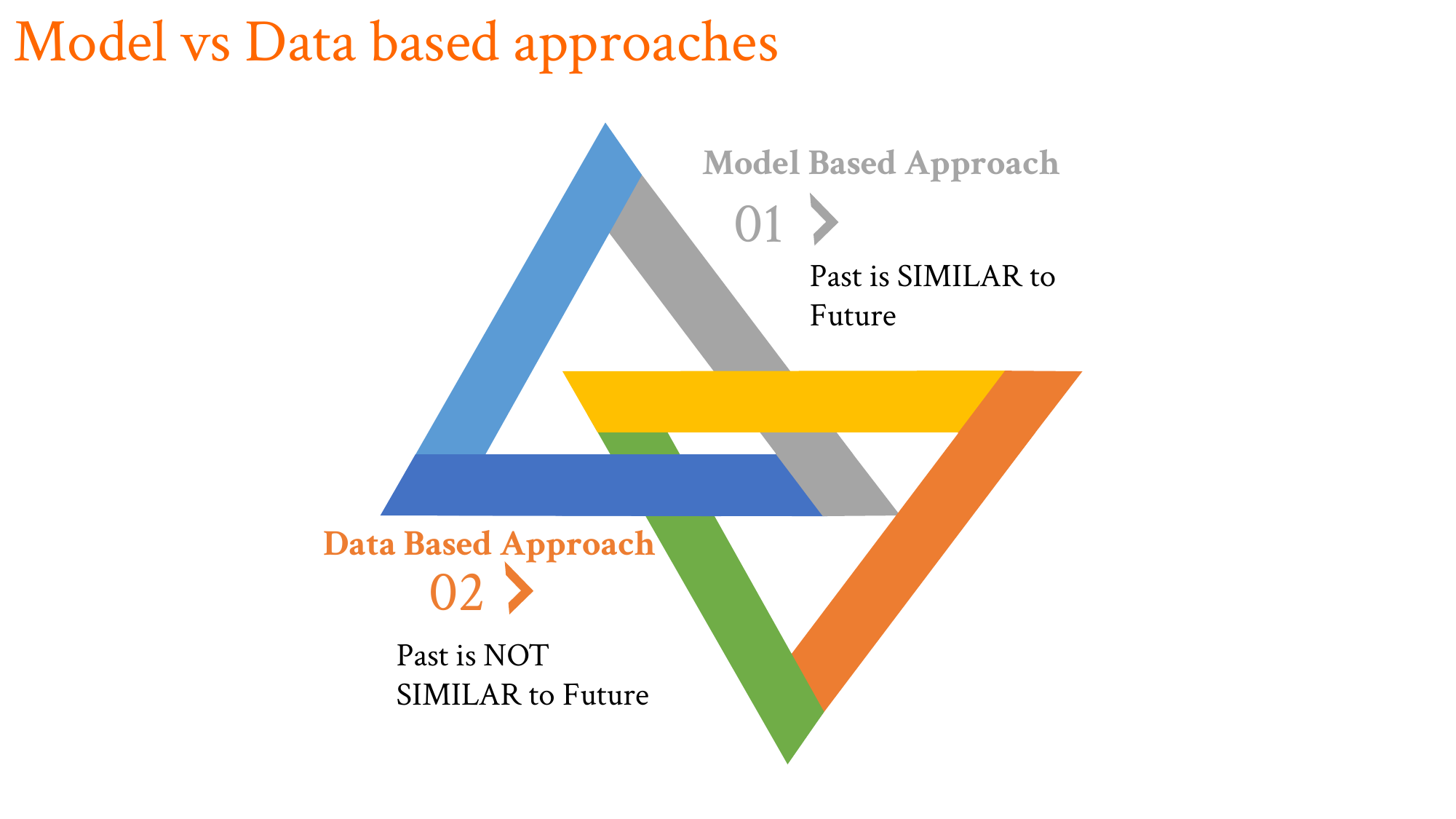

# Model vs Data based approaches

Model Based Approach
01

Past is SIMILAR to Future

Data Based Approach

02

Past is NOT SIMILAR to Future